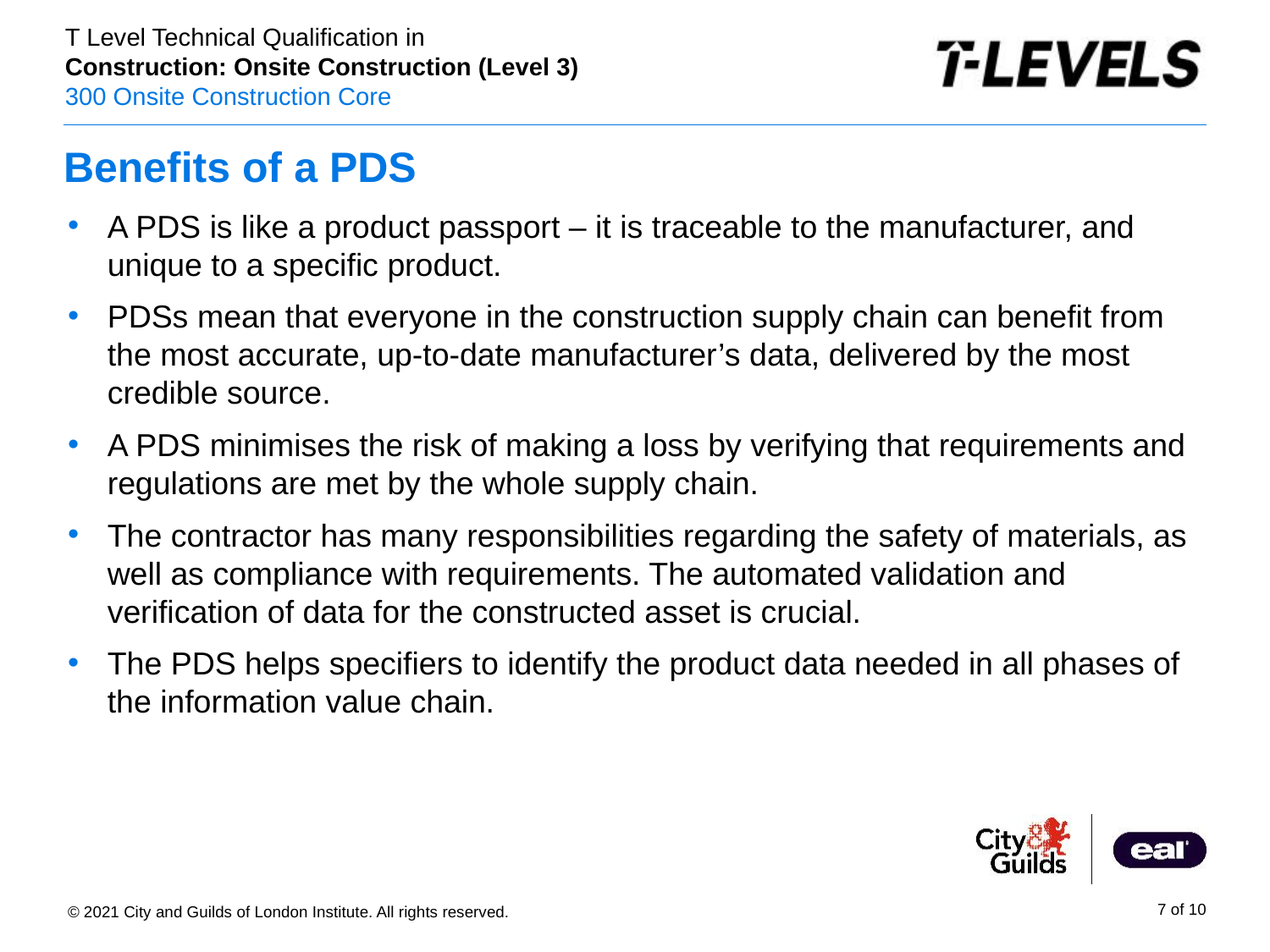

# Benefits of a PDS
A PDS is like a product passport – it is traceable to the manufacturer, and unique to a specific product.
PDSs mean that everyone in the construction supply chain can benefit from the most accurate, up-to-date manufacturer’s data, delivered by the most credible source.
A PDS minimises the risk of making a loss by verifying that requirements and regulations are met by the whole supply chain.
The contractor has many responsibilities regarding the safety of materials, as well as compliance with requirements. The automated validation and verification of data for the constructed asset is crucial.
The PDS helps specifiers to identify the product data needed in all phases of the information value chain.